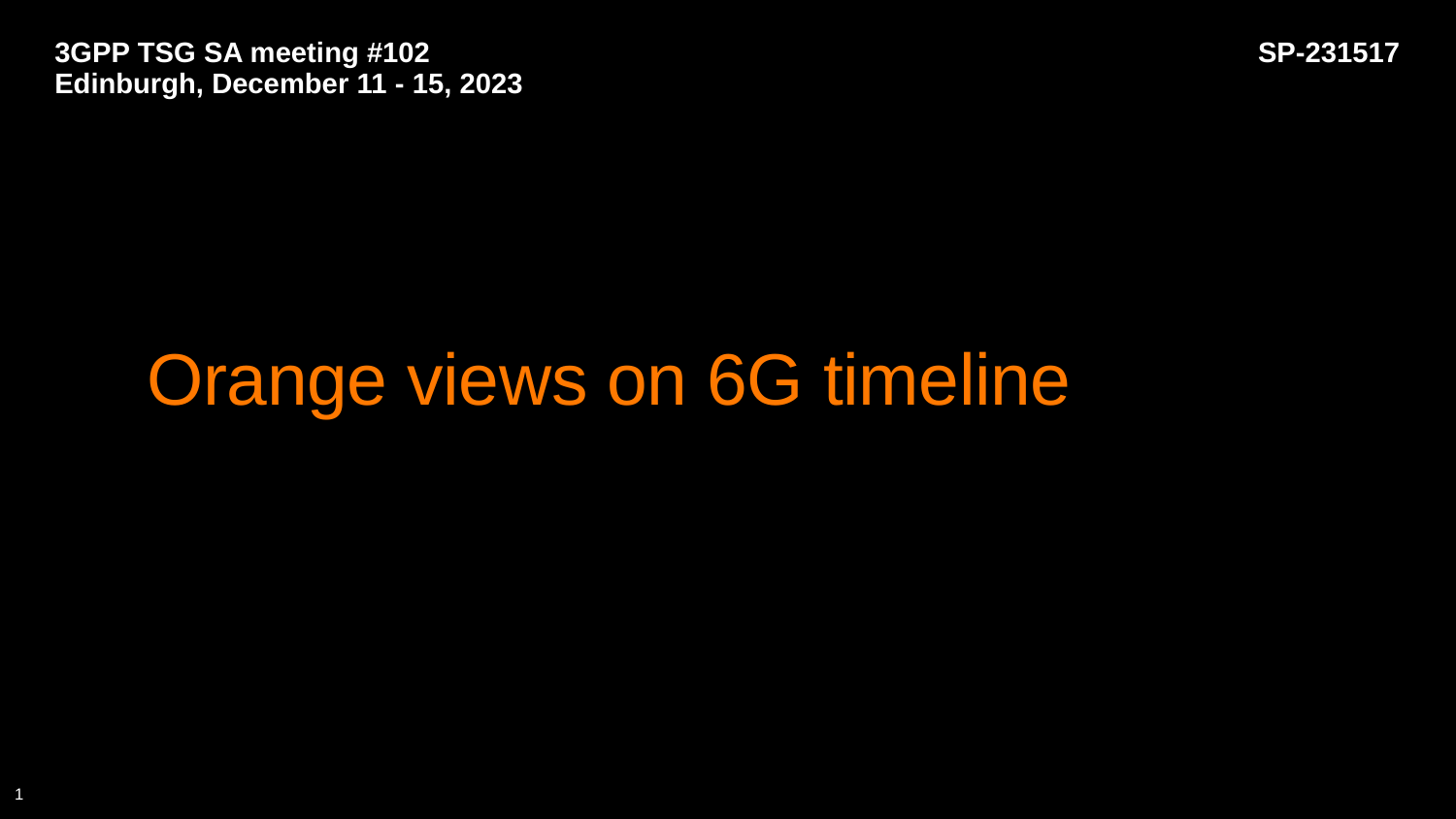

| 3GPP TSG SA meeting #102 Edinburgh, December 11 - 15, 2023 | SP-231517 |
| --- | --- |
# Orange views on 6G timeline